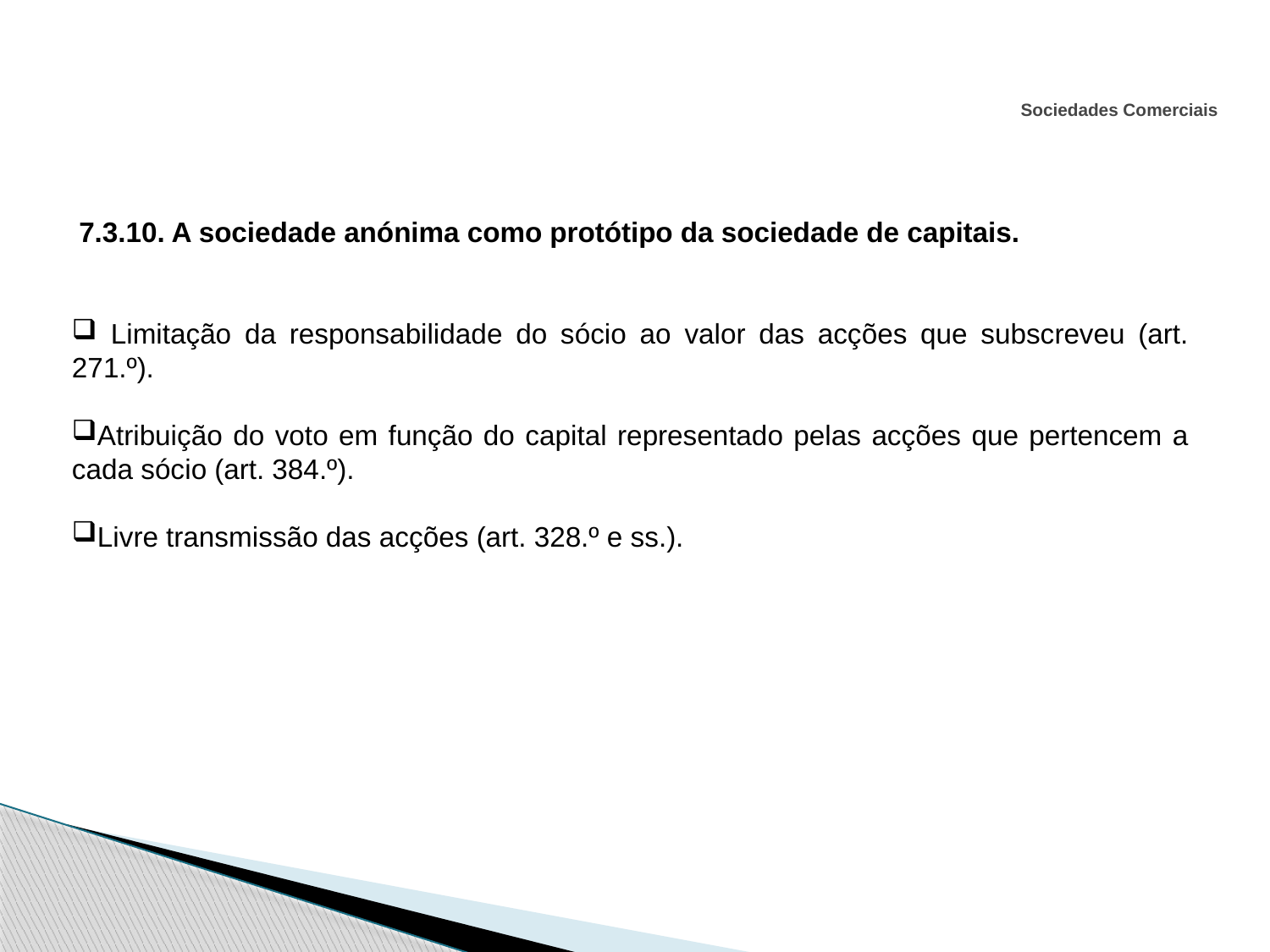

# Sociedades Comerciais
 7.3.10. A sociedade anónima como protótipo da sociedade de capitais.

 Limitação da responsabilidade do sócio ao valor das acções que subscreveu (art. 271.º).

Atribuição do voto em função do capital representado pelas acções que pertencem a cada sócio (art. 384.º).

Livre transmissão das acções (art. 328.º e ss.).